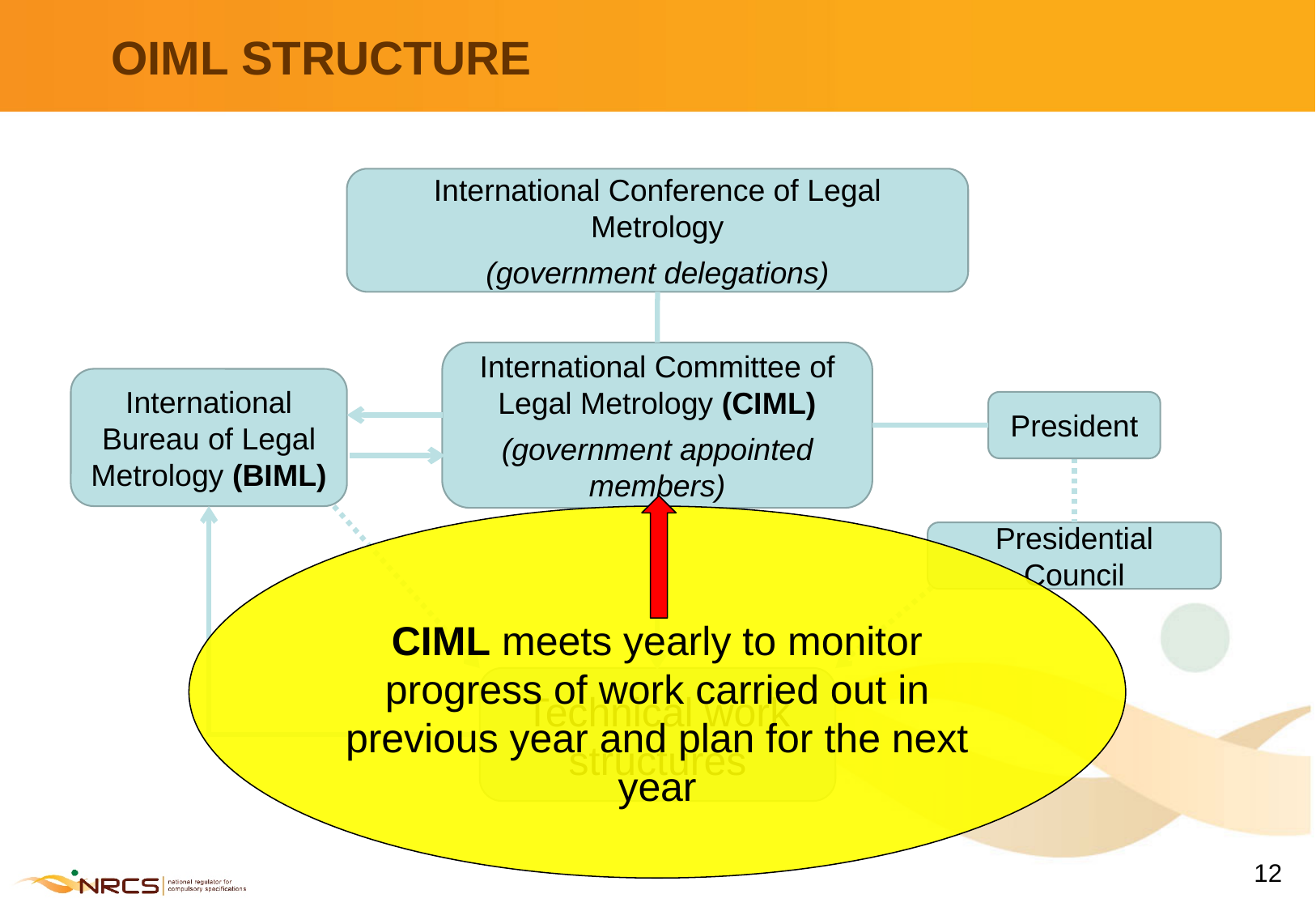

# OIML STRUCTURE
International Conference of Legal Metrology
(government delegations)
International Committee of Legal Metrology (CIML)
(government appointed members)
International Bureau of Legal Metrology (BIML)
President
Presidential Council

CIML meets yearly to monitor progress of work carried out in previous year and plan for the next year
Technical work structures
12